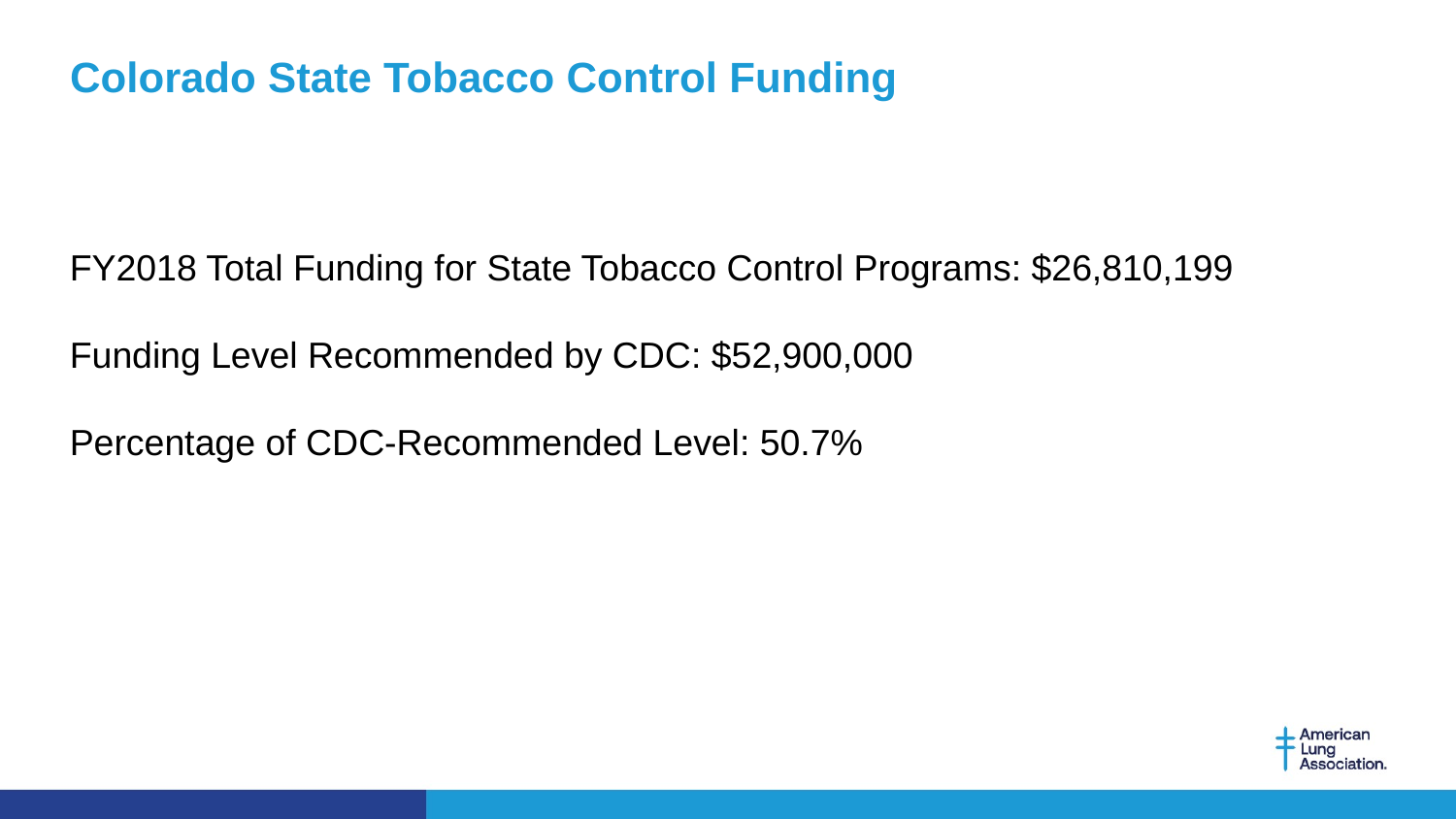

Colorado State Tobacco Control Funding
FY2018 Total Funding for State Tobacco Control Programs: $26,810,199

Funding Level Recommended by CDC: $52,900,000

Percentage of CDC-Recommended Level: 50.7%